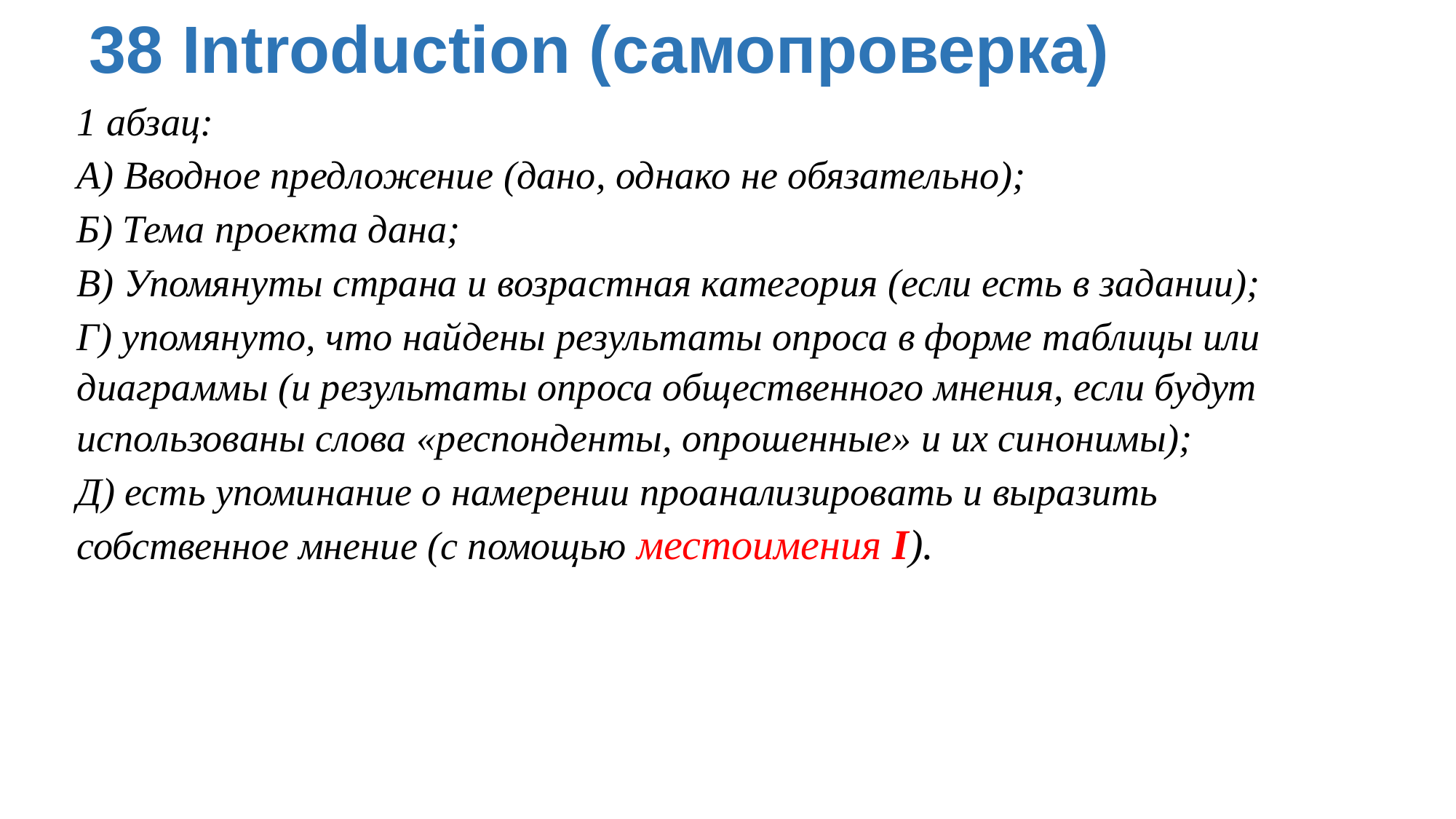

# 38 Introduction (самопроверка)
1 абзац:
А) Вводное предложение (дано, однако не обязательно);
Б) Тема проекта дана;
В) Упомянуты страна и возрастная категория (если есть в задании);
Г) упомянуто, что найдены результаты опроса в форме таблицы или диаграммы (и результаты опроса общественного мнения, если будут использованы слова «респонденты, опрошенные» и их синонимы);
Д) есть упоминание о намерении проанализировать и выразить собственное мнение (с помощью местоимения I).